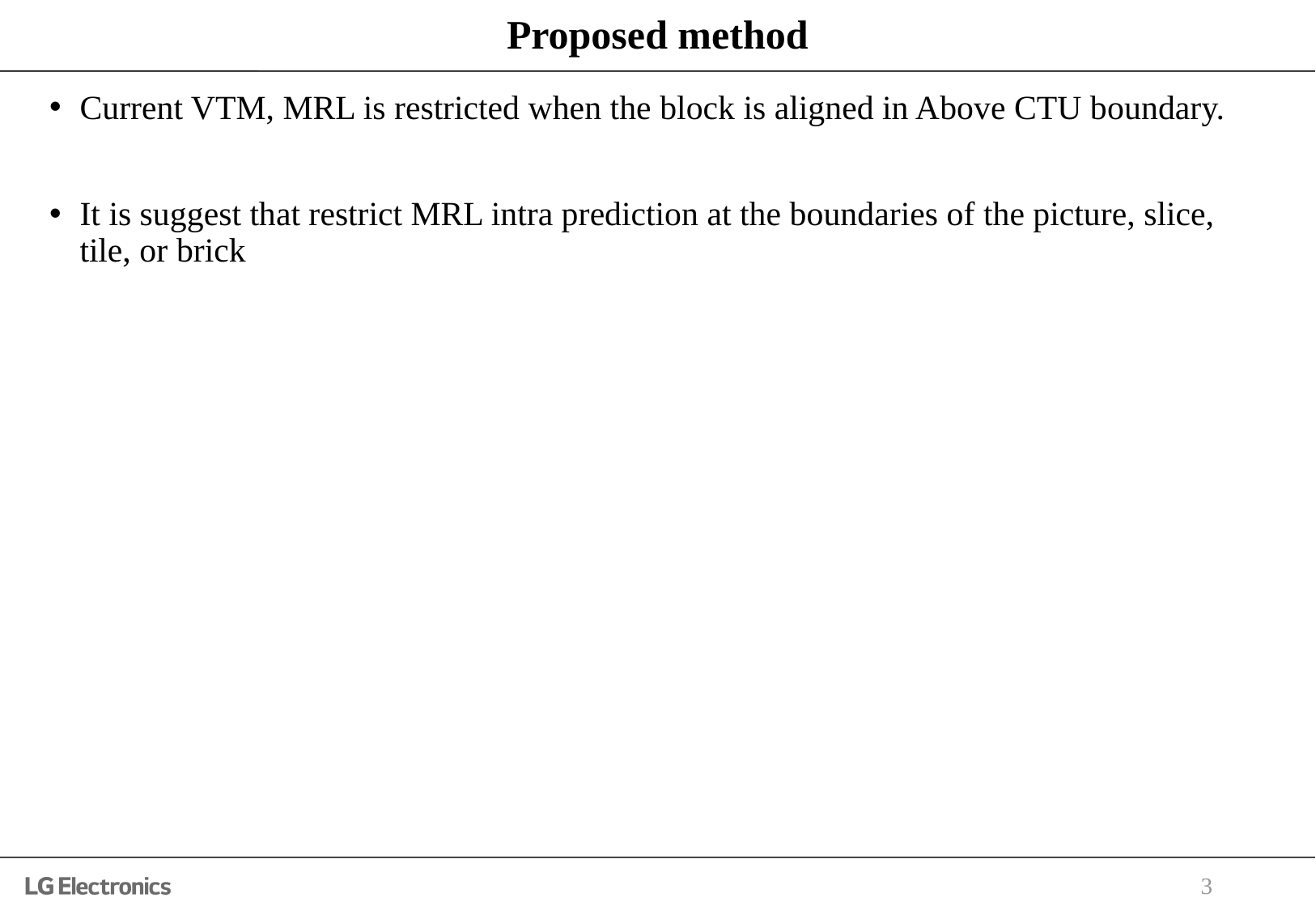

# Proposed method
Current VTM, MRL is restricted when the block is aligned in Above CTU boundary.

It is suggest that restrict MRL intra prediction at the boundaries of the picture, slice, tile, or brick
3